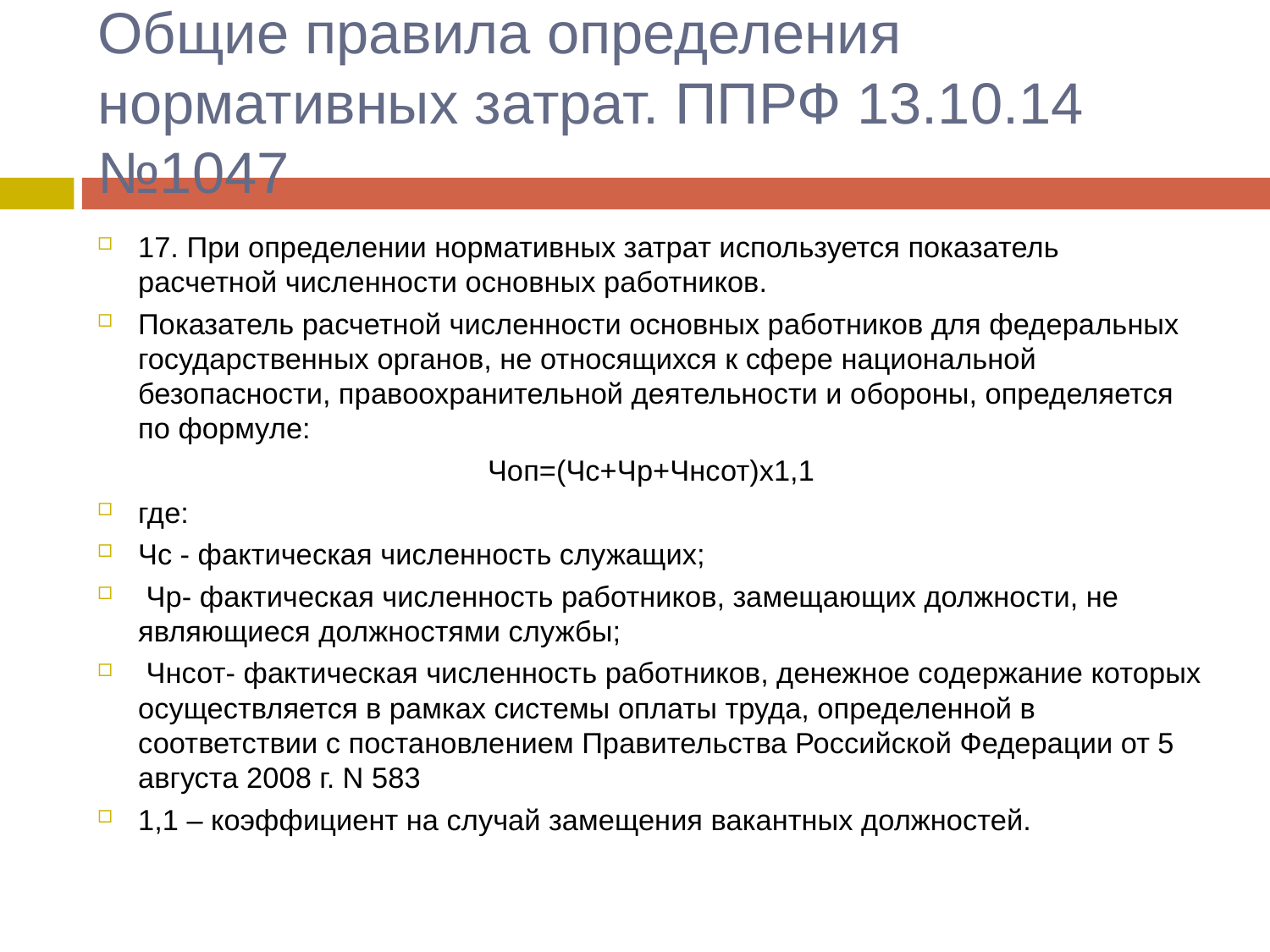

# Общие правила определения нормативных затрат. ППРФ 13.10.14 №1047
17. При определении нормативных затрат используется показатель расчетной численности основных работников.
Показатель расчетной численности основных работников для федеральных государственных органов, не относящихся к сфере национальной безопасности, правоохранительной деятельности и обороны, определяется по формуле:
Чоп=(Чс+Чр+Чнсот)х1,1
где:
Чс - фактическая численность служащих;
 Чр- фактическая численность работников, замещающих должности, не являющиеся должностями службы;
 Чнсот- фактическая численность работников, денежное содержание которых осуществляется в рамках системы оплаты труда, определенной в соответствии с постановлением Правительства Российской Федерации от 5 августа 2008 г. N 583
1,1 – коэффициент на случай замещения вакантных должностей.